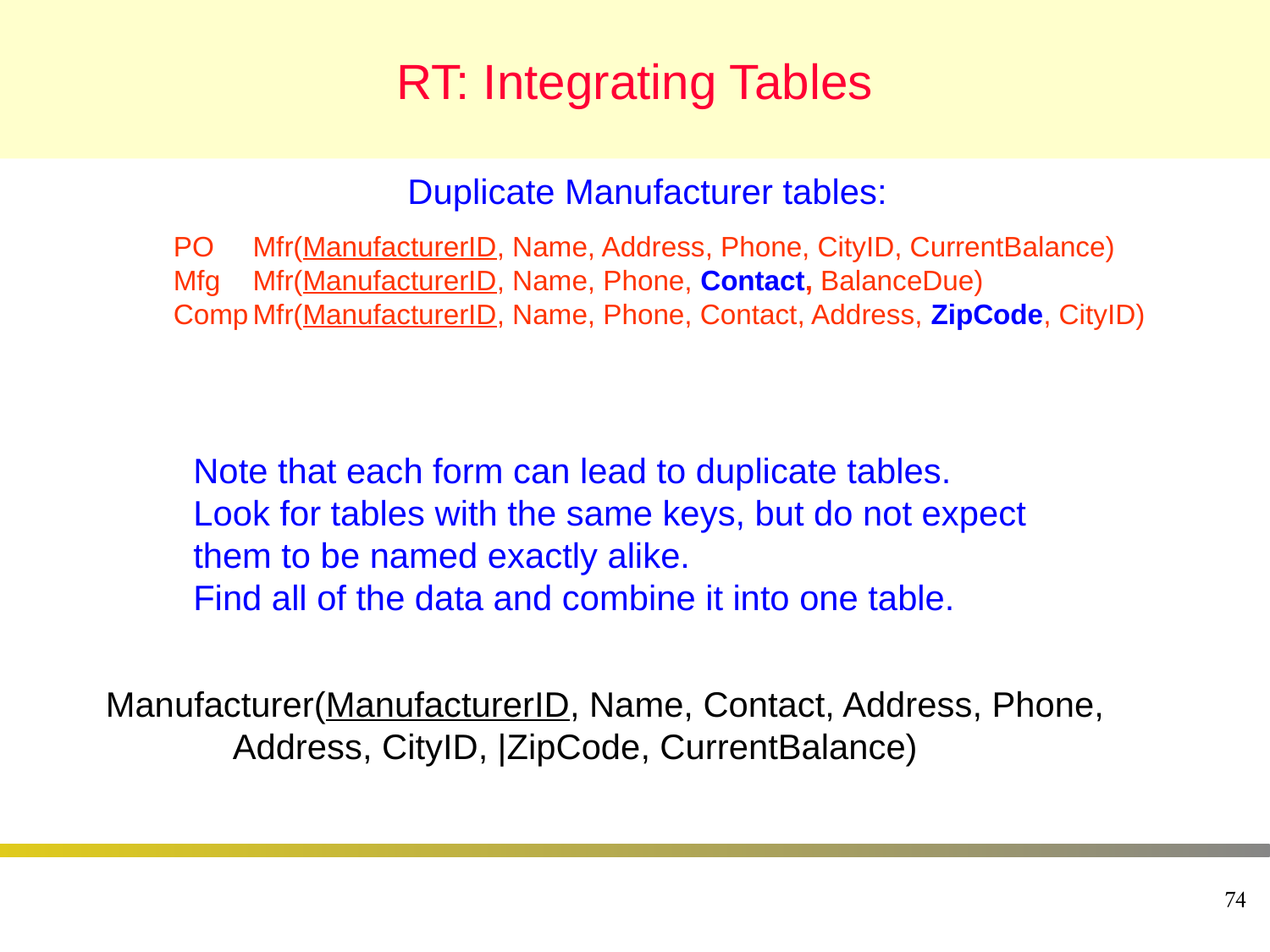

# RT: Integrating Tables
Duplicate Manufacturer tables:
PO	Mfr(ManufacturerID, Name, Address, Phone, CityID, CurrentBalance)
Mfg	Mfr(ManufacturerID, Name, Phone, Contact, BalanceDue)
Comp	Mfr(ManufacturerID, Name, Phone, Contact, Address, ZipCode, CityID)
Note that each form can lead to duplicate tables.
Look for tables with the same keys, but do not expect
them to be named exactly alike.
Find all of the data and combine it into one table.
Manufacturer(ManufacturerID, Name, Contact, Address, Phone,
	Address, CityID, |ZipCode, CurrentBalance)
74